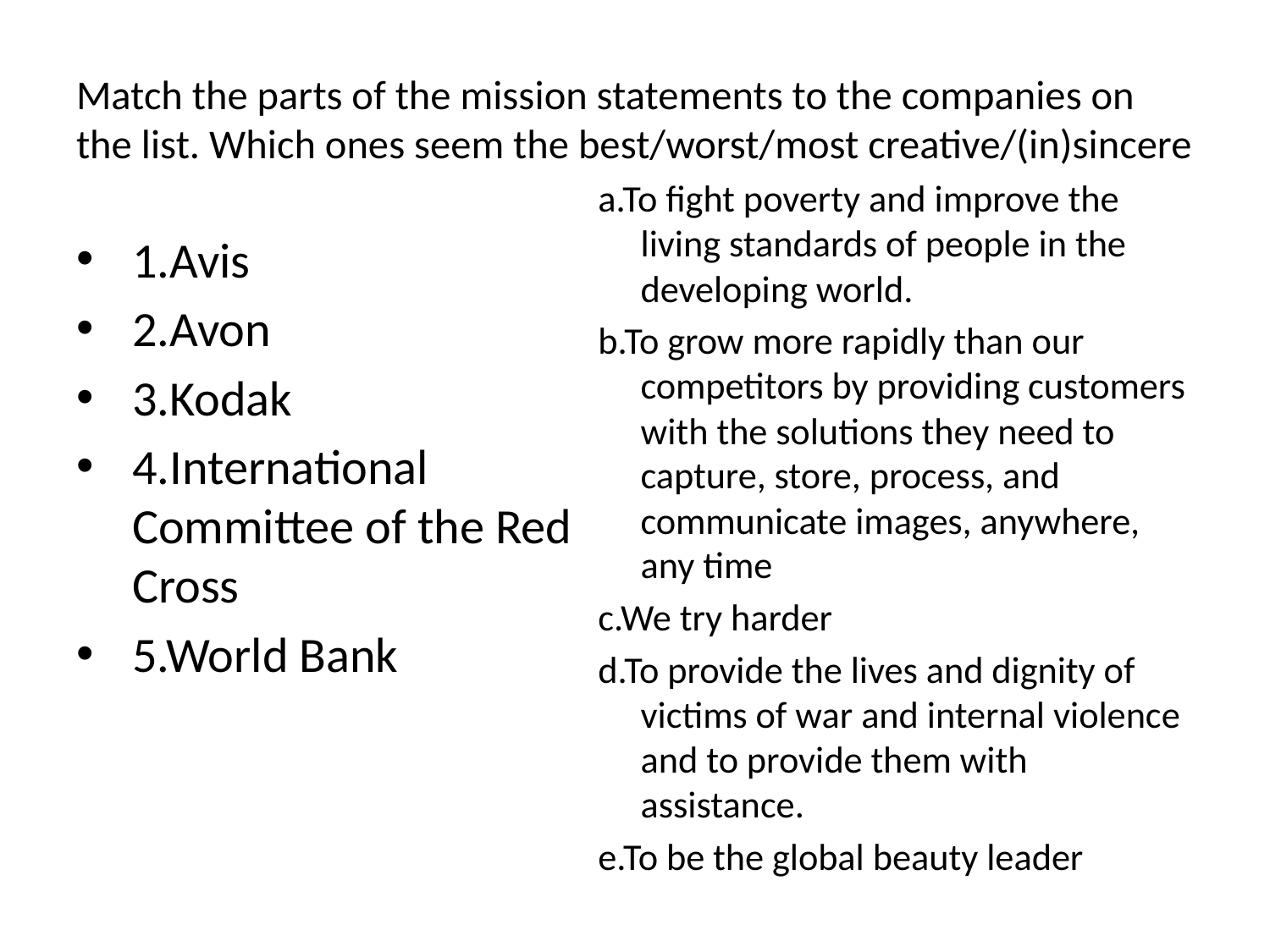

# Match the parts of the mission statements to the companies on the list. Which ones seem the best/worst/most creative/(in)sincere
a.To fight poverty and improve the living standards of people in the developing world.
b.To grow more rapidly than our competitors by providing customers with the solutions they need to capture, store, process, and communicate images, anywhere, any time
c.We try harder
d.To provide the lives and dignity of victims of war and internal violence and to provide them with assistance.
e.To be the global beauty leader
1.Avis
2.Avon
3.Kodak
4.International Committee of the Red Cross
5.World Bank